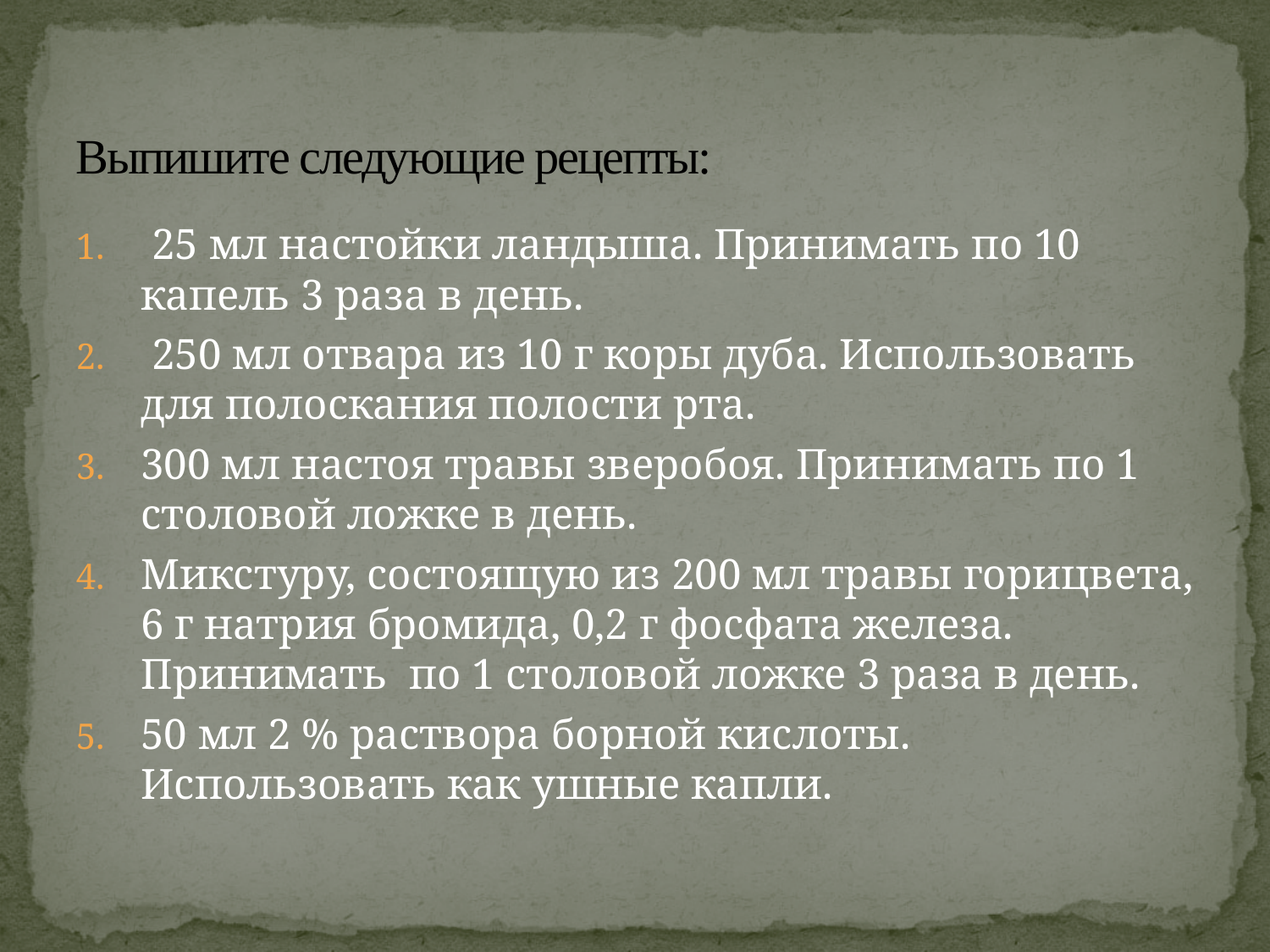

# Выпишите следующие рецепты:
 25 мл настойки ландыша. Принимать по 10 капель 3 раза в день.
 250 мл отвара из 10 г коры дуба. Использовать для полоскания полости рта.
300 мл настоя травы зверобоя. Принимать по 1 столовой ложке в день.
Микстуру, состоящую из 200 мл травы горицвета, 6 г натрия бромида, 0,2 г фосфата железа. Принимать  по 1 столовой ложке 3 раза в день.
50 мл 2 % раствора борной кислоты. Использовать как ушные капли.